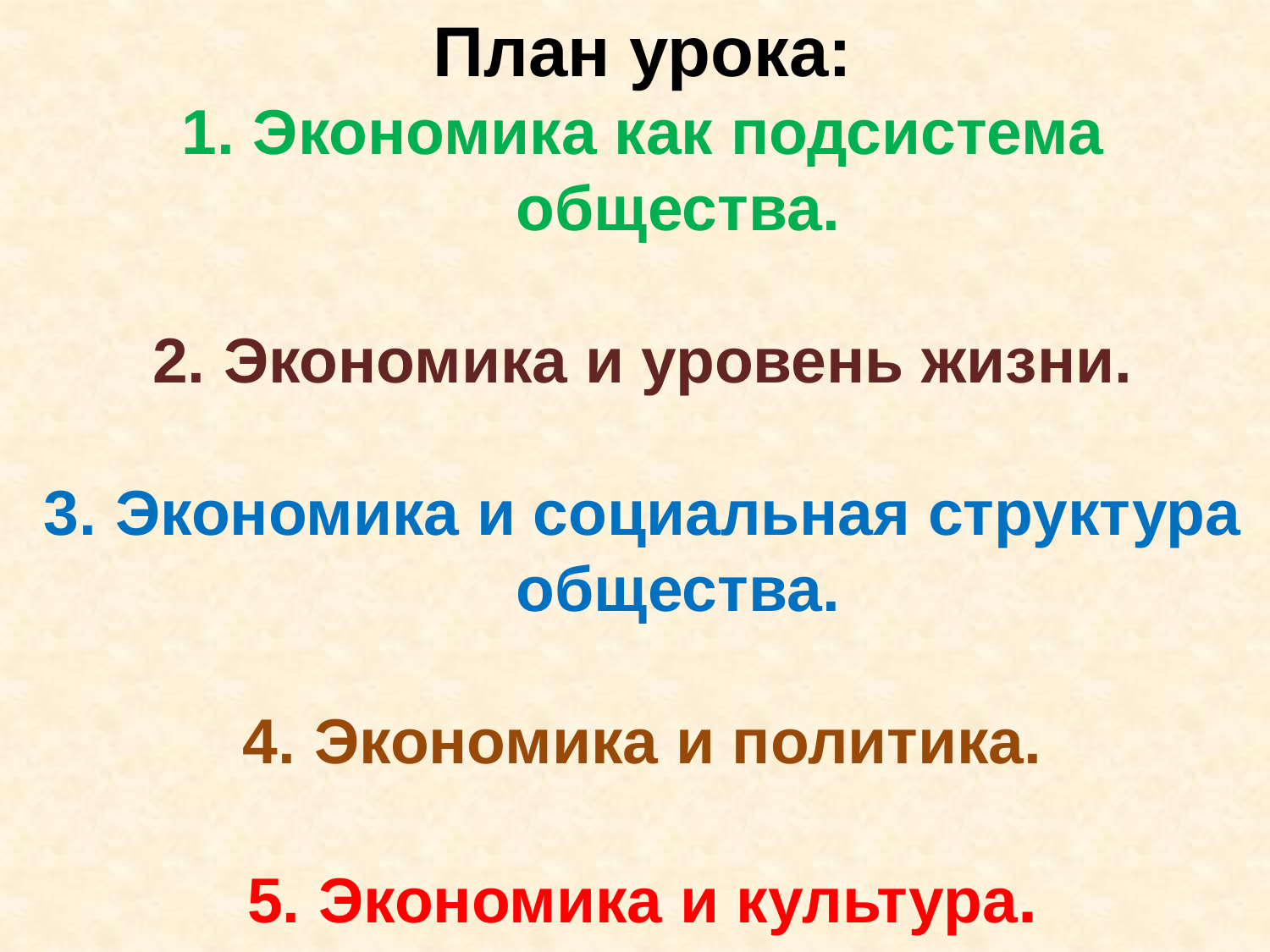

План урока:
Экономика как подсистема общества.

Экономика и уровень жизни.

Экономика и социальная структура общества.

Экономика и политика.

Экономика и культура.